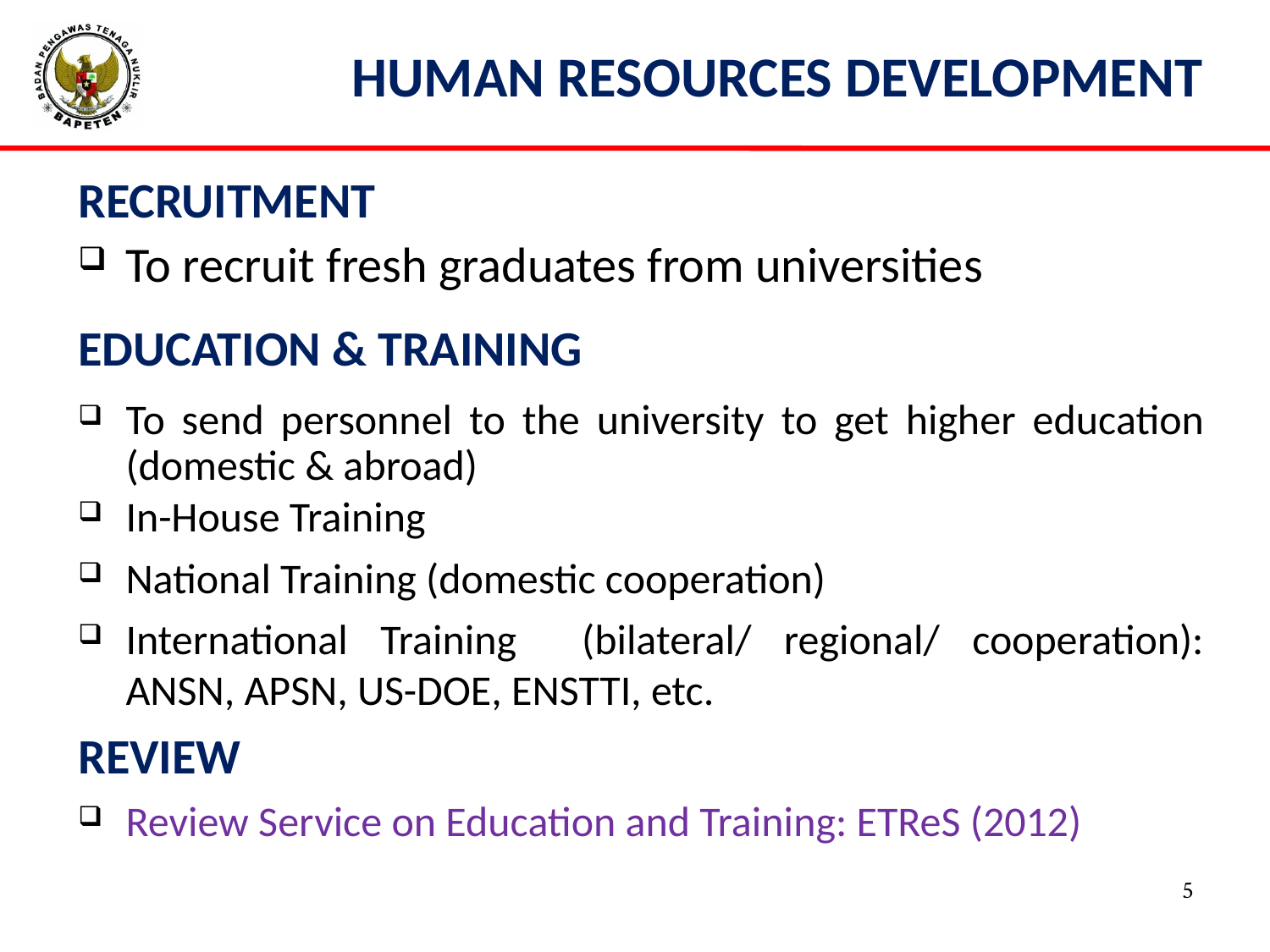

HUMAN RESOURCES DEVELOPMENT
RECRUITMENT
To recruit fresh graduates from universities
EDUCATION & TRAINING
To send personnel to the university to get higher education (domestic & abroad)
In-House Training
National Training (domestic cooperation)
International Training  (bilateral/ regional/ cooperation): ANSN, APSN, US-DOE, ENSTTI, etc.
REVIEW
Review Service on Education and Training: ETReS (2012)
5